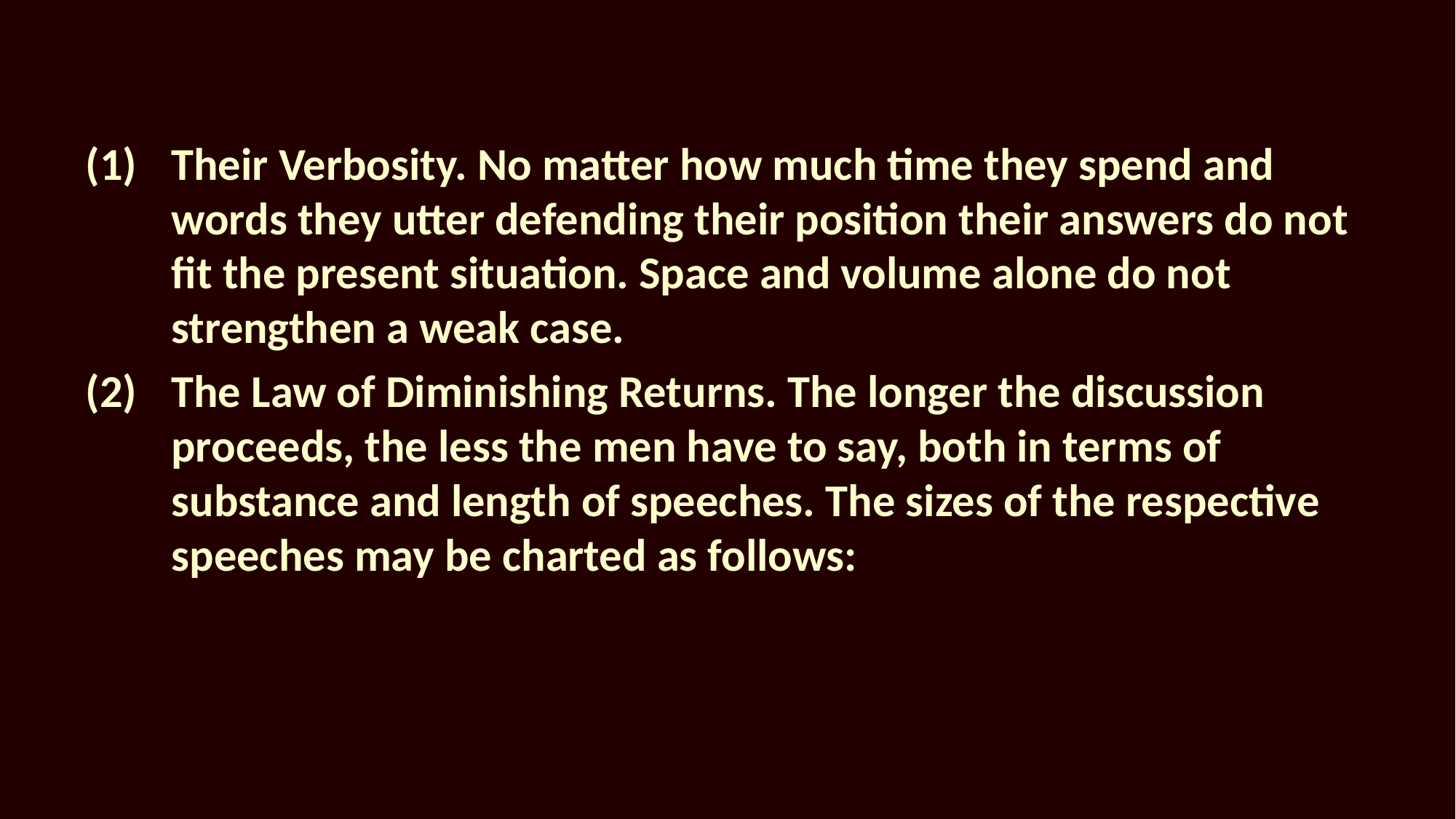

Their Verbosity. No matter how much time they spend and words they utter defending their position their answers do not fit the present situation. Space and volume alone do not strengthen a weak case.
The Law of Diminishing Returns. The longer the discussion proceeds, the less the men have to say, both in terms of substance and length of speeches. The sizes of the respective speeches may be charted as follows: